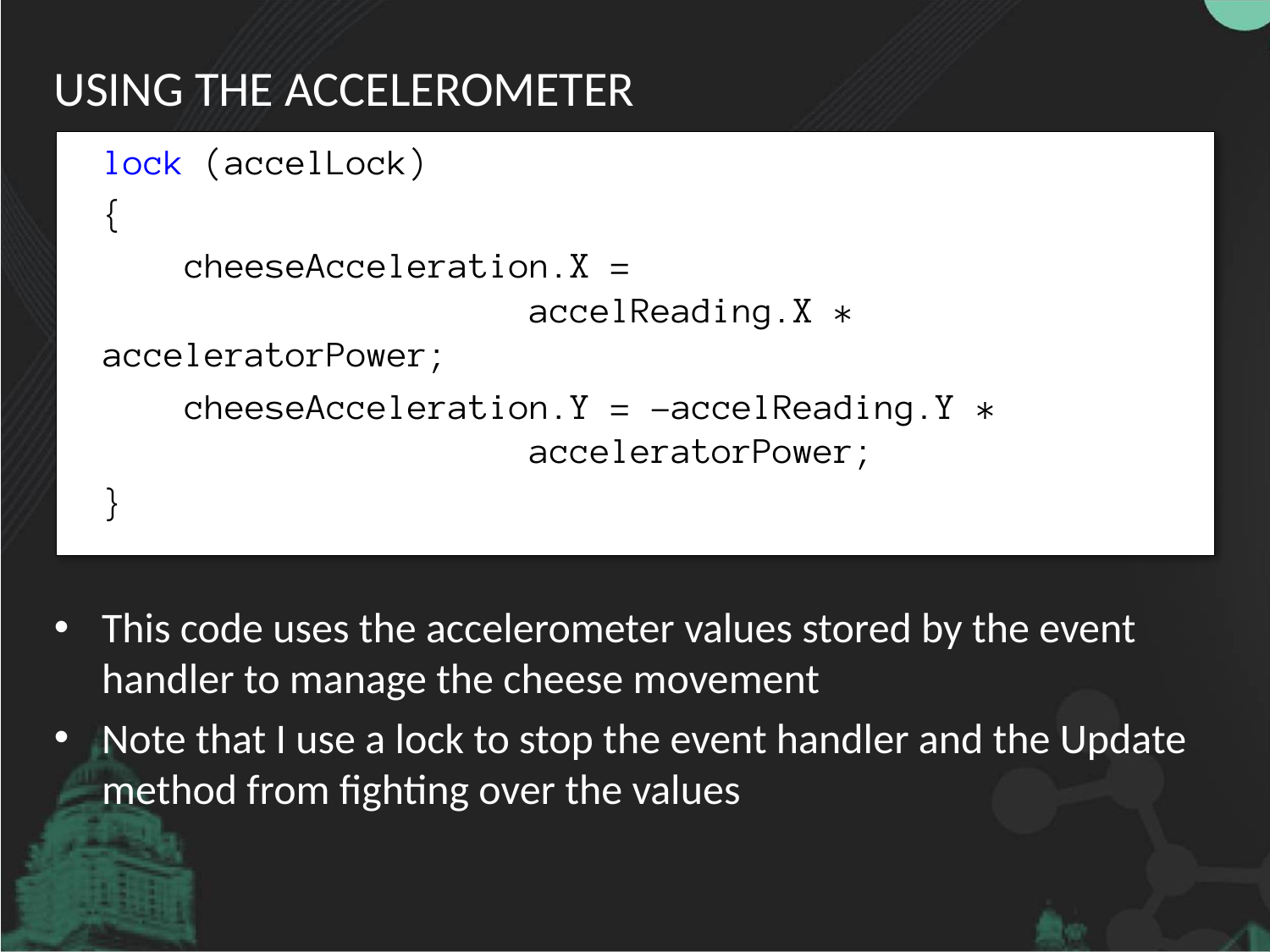

# Using The Accelerometer
lock (accelLock)
{
    cheeseAcceleration.X =
                     accelReading.X * acceleratorPower;
    cheeseAcceleration.Y = -accelReading.Y *
                     acceleratorPower;
}
This code uses the accelerometer values stored by the event handler to manage the cheese movement
Note that I use a lock to stop the event handler and the Update method from fighting over the values